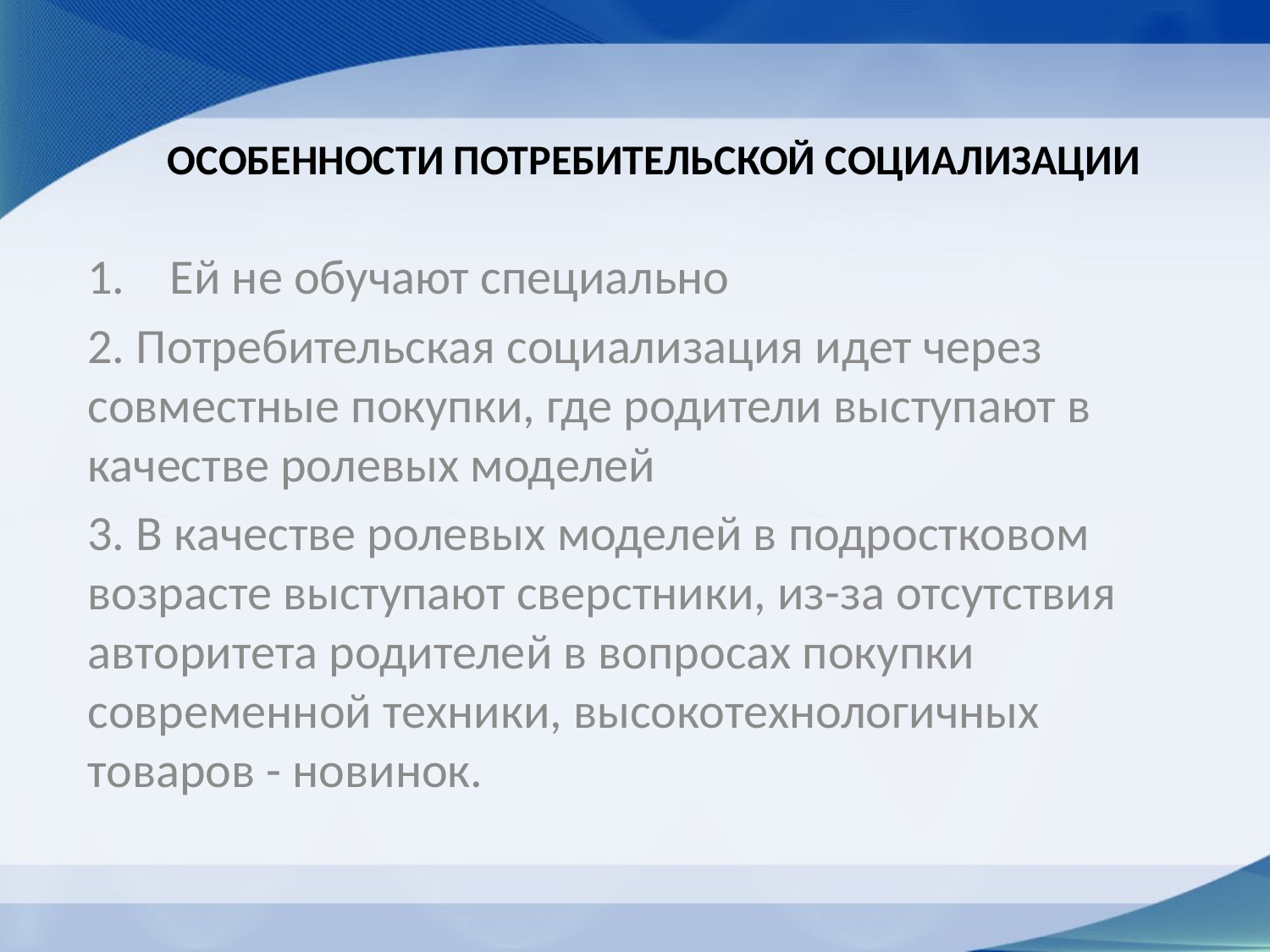

# Особенности потребительской социализации
1.    Ей не обучают специально
2. Потребительская социализация идет через совместные покупки, где родители выступают в качестве ролевых моделей
3. В качестве ролевых моделей в подростковом возрасте выступают сверстники, из-за отсутствия авторитета родителей в вопросах покупки современной техники, высокотехнологичных товаров - новинок.